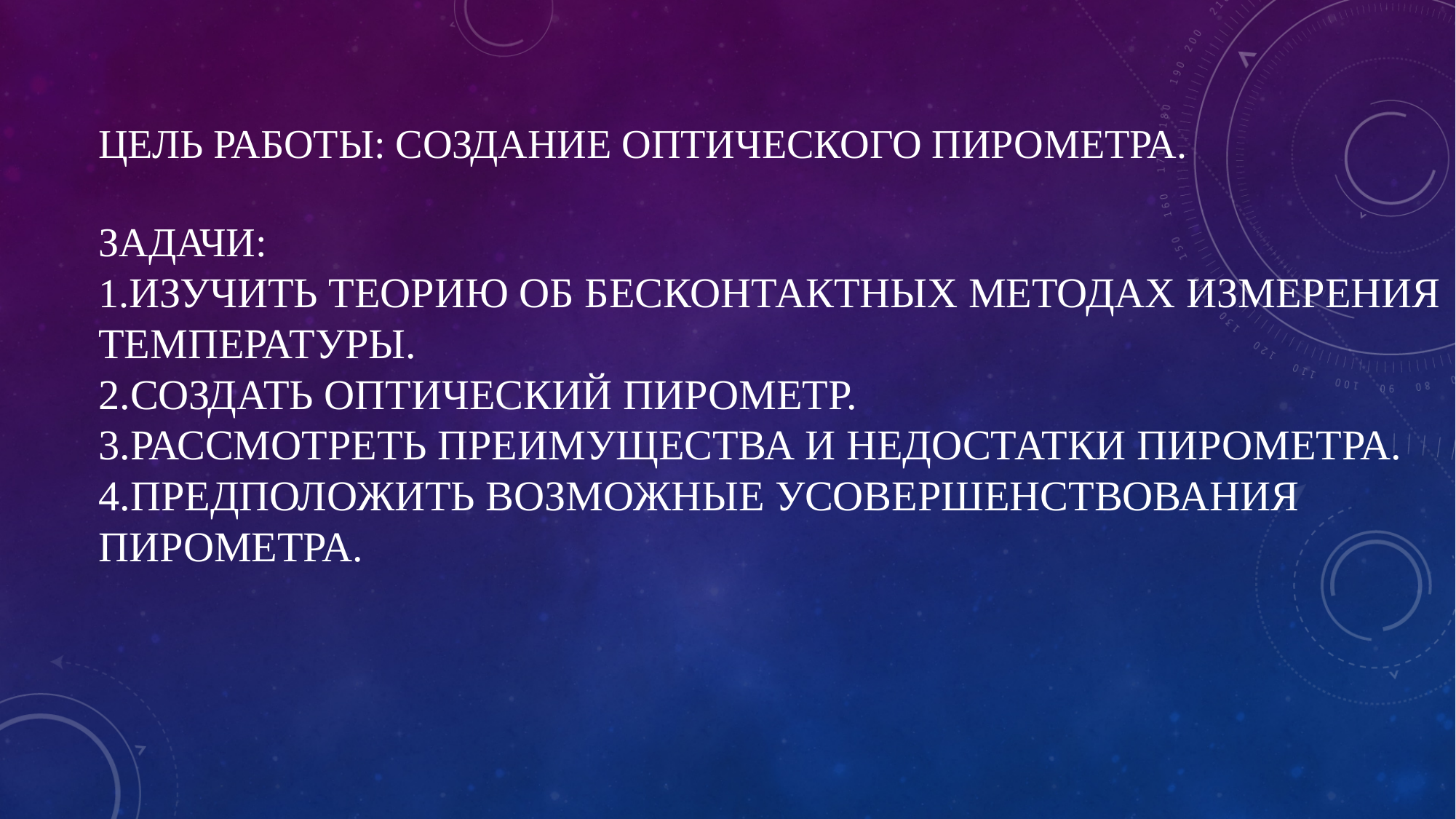

# Цель работы: создание ОПТИЧЕСКОГО ПИРОМЕТРА. Задачи: 1.Изучить теорию об бесконтактных методах измерения температуры. 2.Создать оптический пирометр. 3.Рассмотреть преимущества и недостатки пирометра. 4.Предположить возможные усовершенствования пирометра.